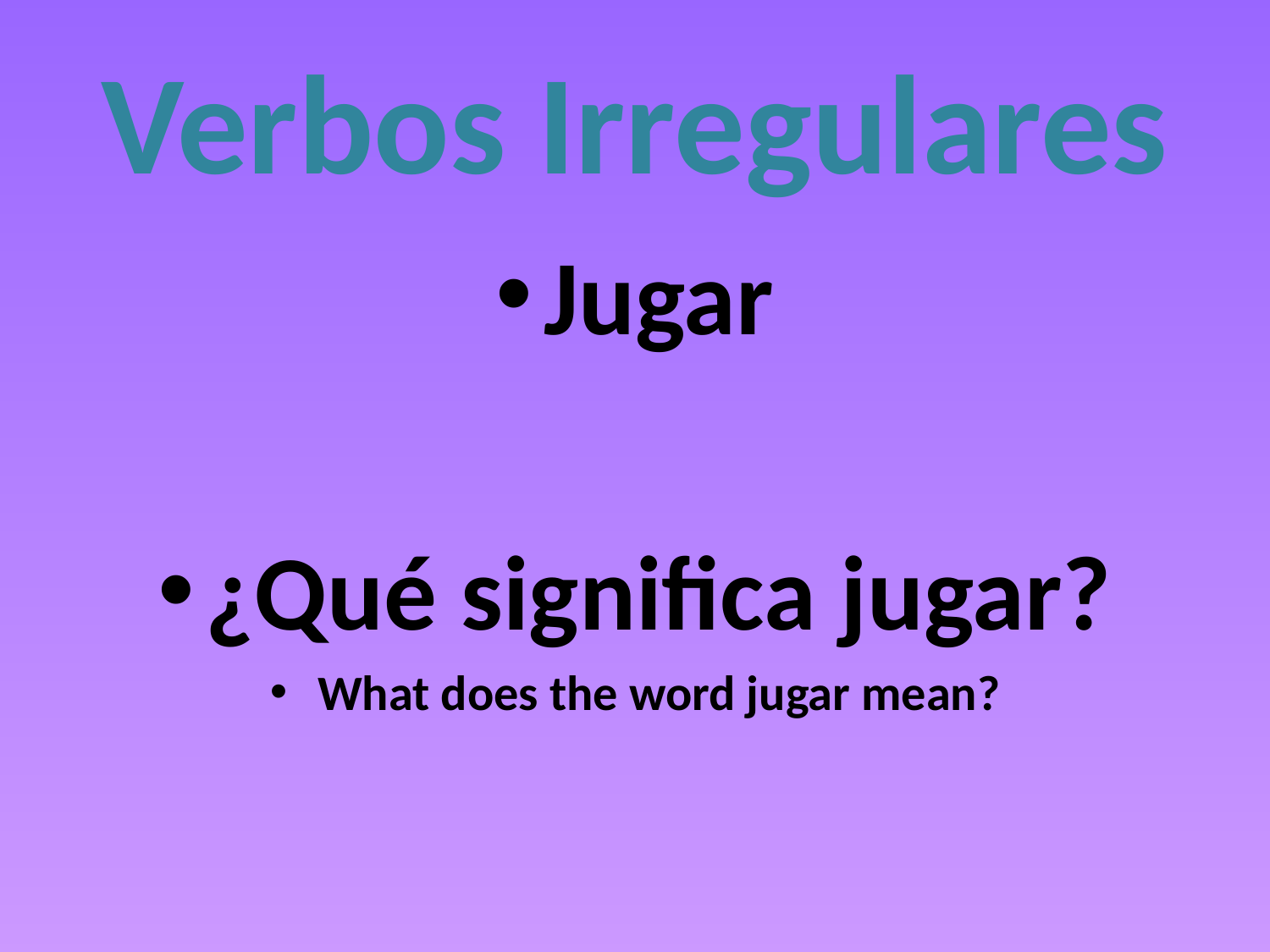

# Verbos Irregulares
Jugar

¿Qué significa jugar?
What does the word jugar mean?